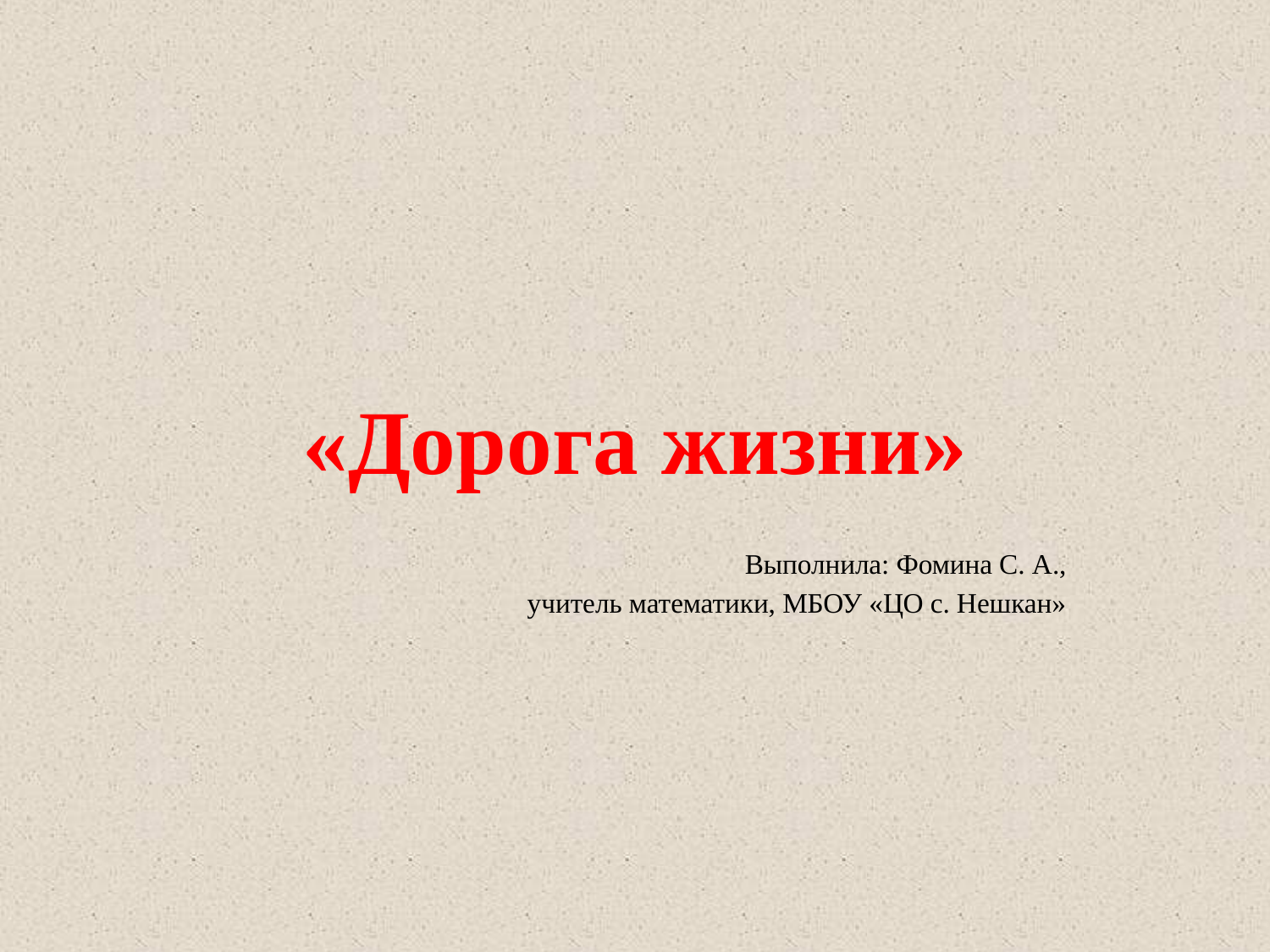

# «Дорога жизни»
Выполнила: Фомина С. А.,
учитель математики, МБОУ «ЦО с. Нешкан»